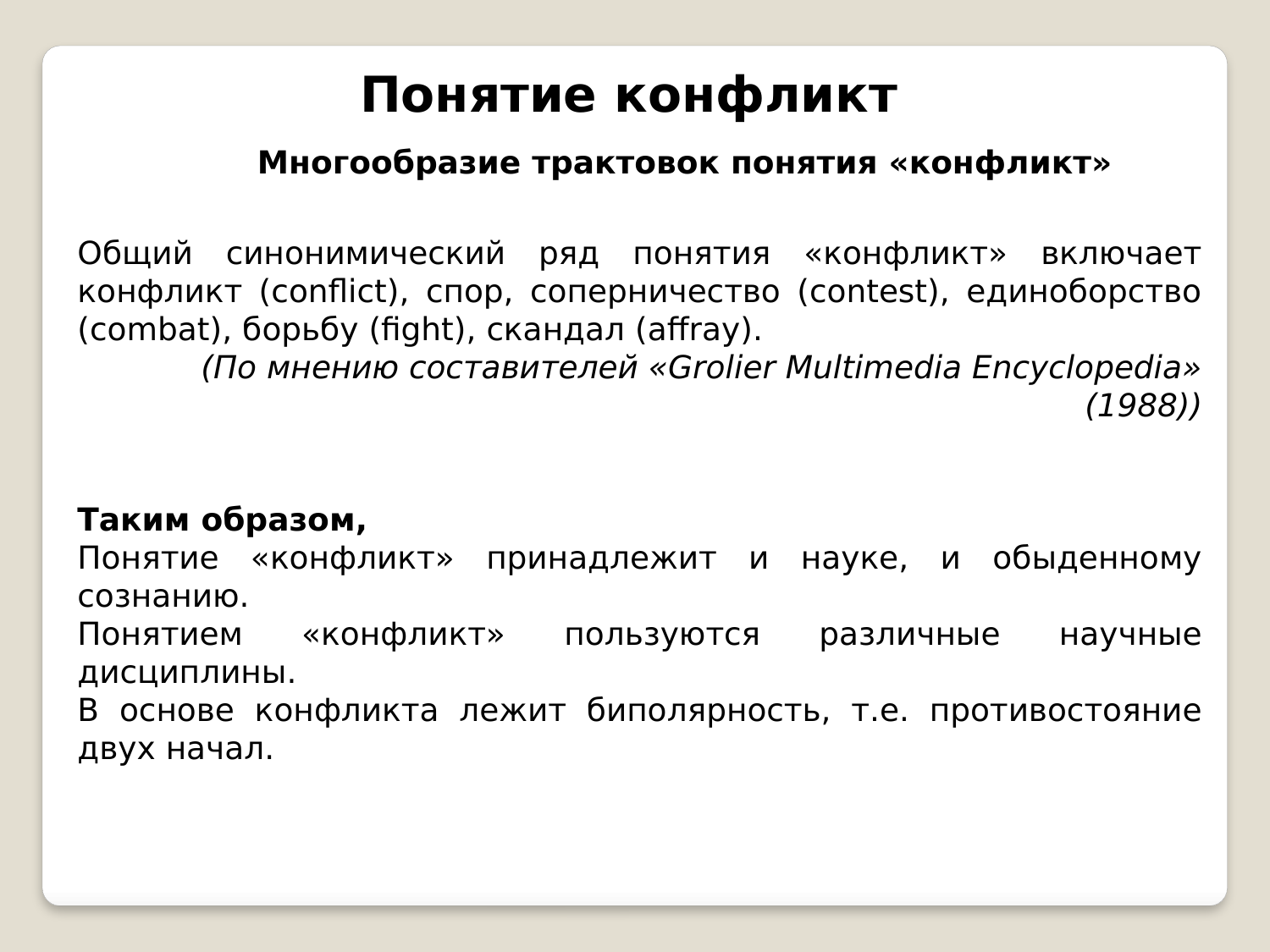

Понятие конфликт
Многообразие трактовок понятия «конфликт»
Общий синонимический ряд понятия «конфликт» включает конфликт (conflict), спор, соперничество (contest), единоборство (combat), борьбу (fight), скандал (affray).
(По мнению составителей «Grolier Multimedia Encyclopedia» (1988))

Таким образом,
Понятие «конфликт» принадлежит и науке, и обыденному сознанию.
Понятием «конфликт» пользуются различные научные дисциплины.
В основе конфликта лежит биполярность, т.е. противостояние двух начал.